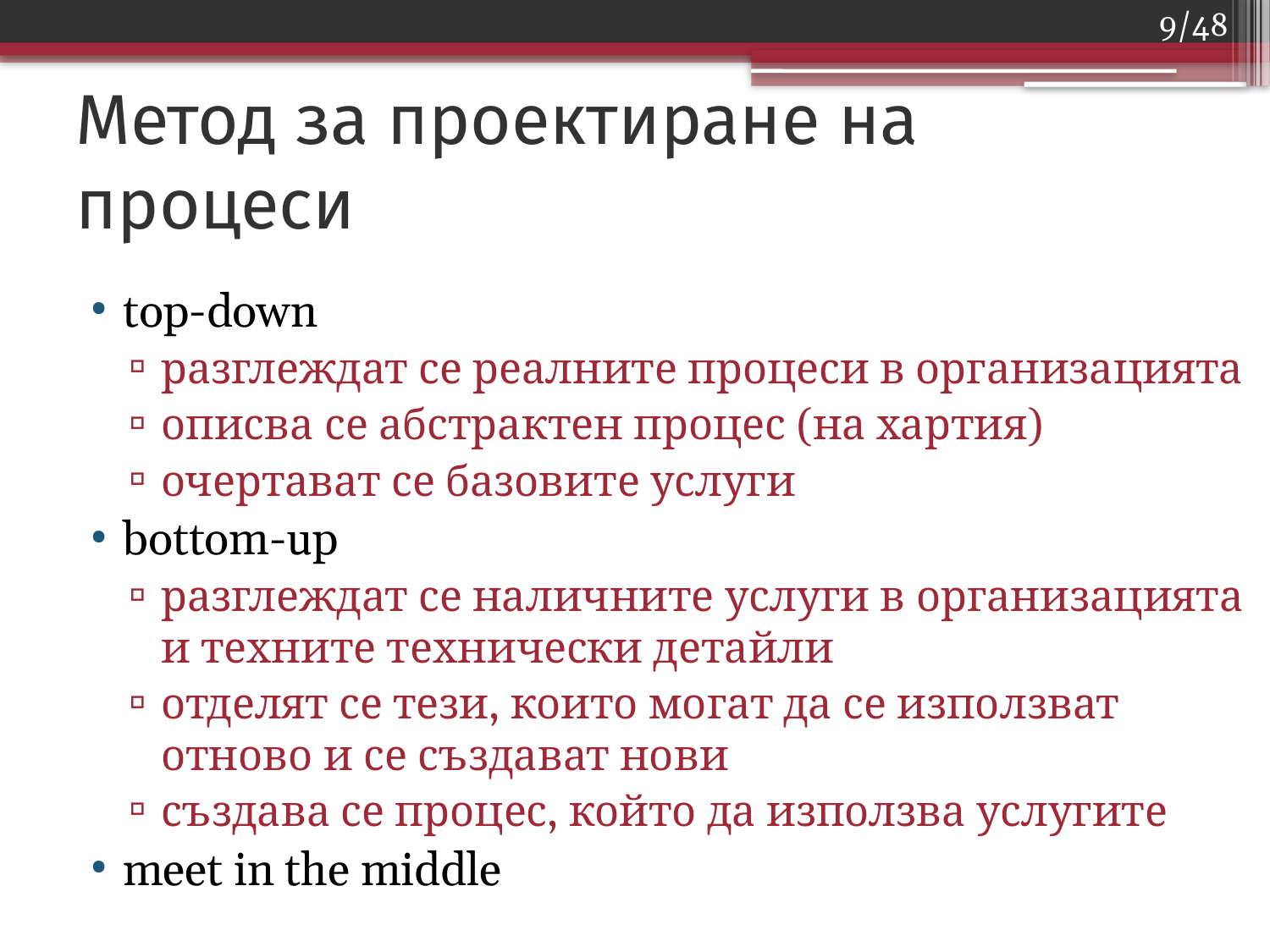

9/48
# Метод за проектиране на процеси
top-down
разглеждат се реалните процеси в организацията
описва се абстрактен процес (на хартия)
очертават се базовите услуги
bottom-up
разглеждат се наличните услуги в организацията и техните технически детайли
отделят се тези, които могат да се използват отново и се създават нови
създава се процес, който да използва услугите
meet in the middle